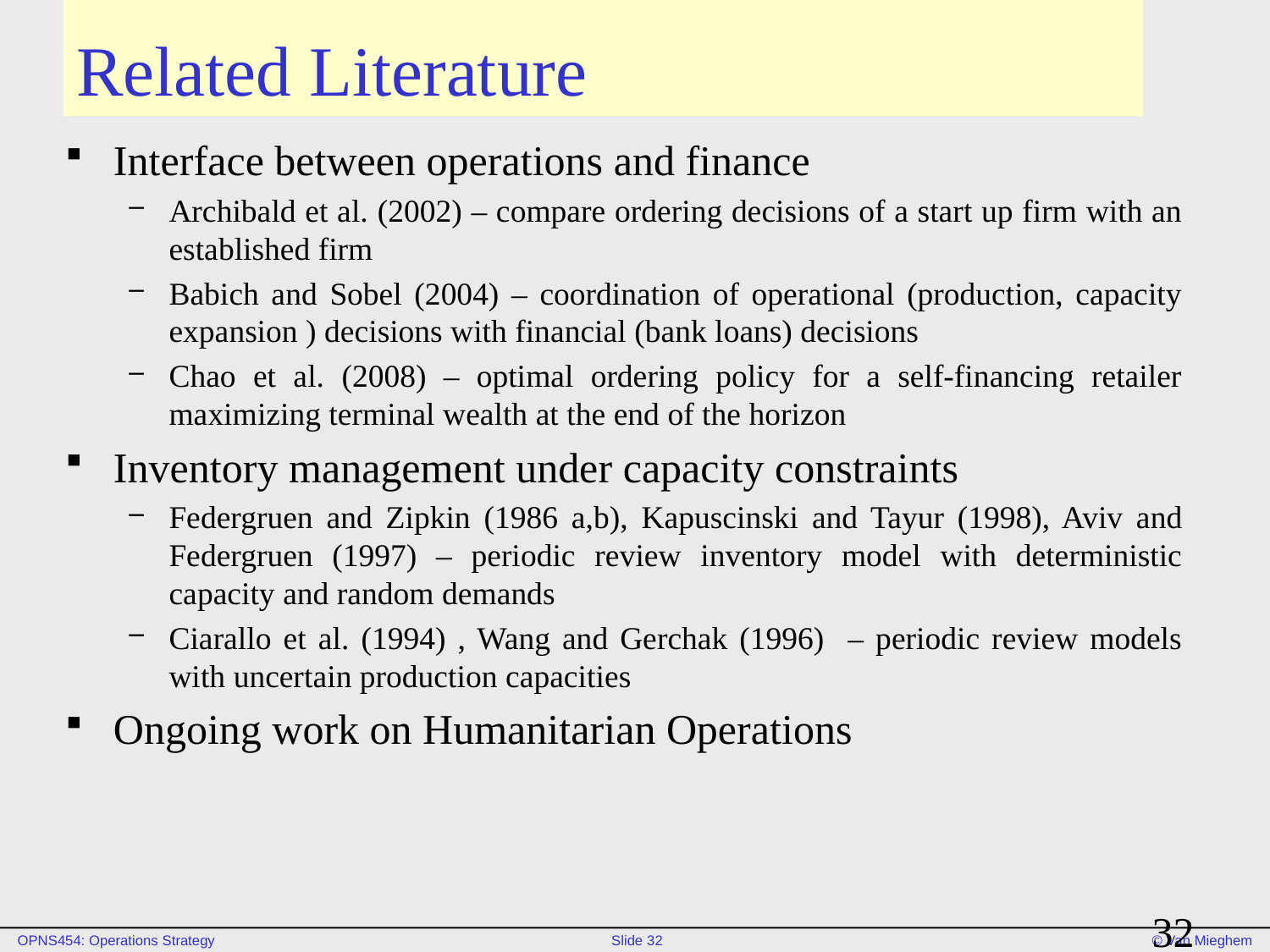

# Related Literature
Interface between operations and finance
Archibald et al. (2002) – compare ordering decisions of a start up firm with an established firm
Babich and Sobel (2004) – coordination of operational (production, capacity expansion ) decisions with financial (bank loans) decisions
Chao et al. (2008) – optimal ordering policy for a self-financing retailer maximizing terminal wealth at the end of the horizon
Inventory management under capacity constraints
Federgruen and Zipkin (1986 a,b), Kapuscinski and Tayur (1998), Aviv and Federgruen (1997) – periodic review inventory model with deterministic capacity and random demands
Ciarallo et al. (1994) , Wang and Gerchak (1996)  – periodic review models with uncertain production capacities
Ongoing work on Humanitarian Operations

32